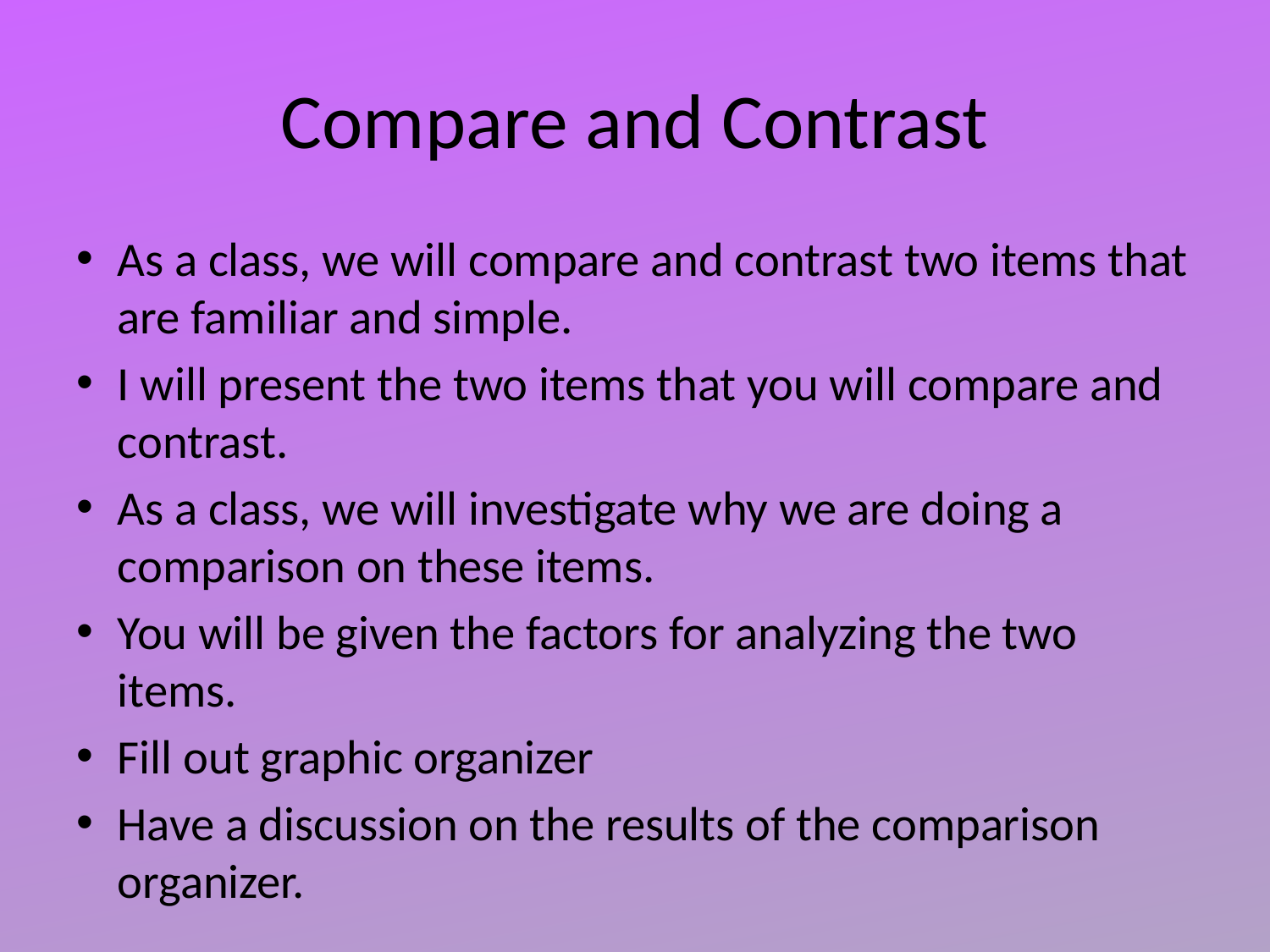

# Compare and Contrast
As a class, we will compare and contrast two items that are familiar and simple.
I will present the two items that you will compare and contrast.
As a class, we will investigate why we are doing a comparison on these items.
You will be given the factors for analyzing the two items.
Fill out graphic organizer
Have a discussion on the results of the comparison organizer.